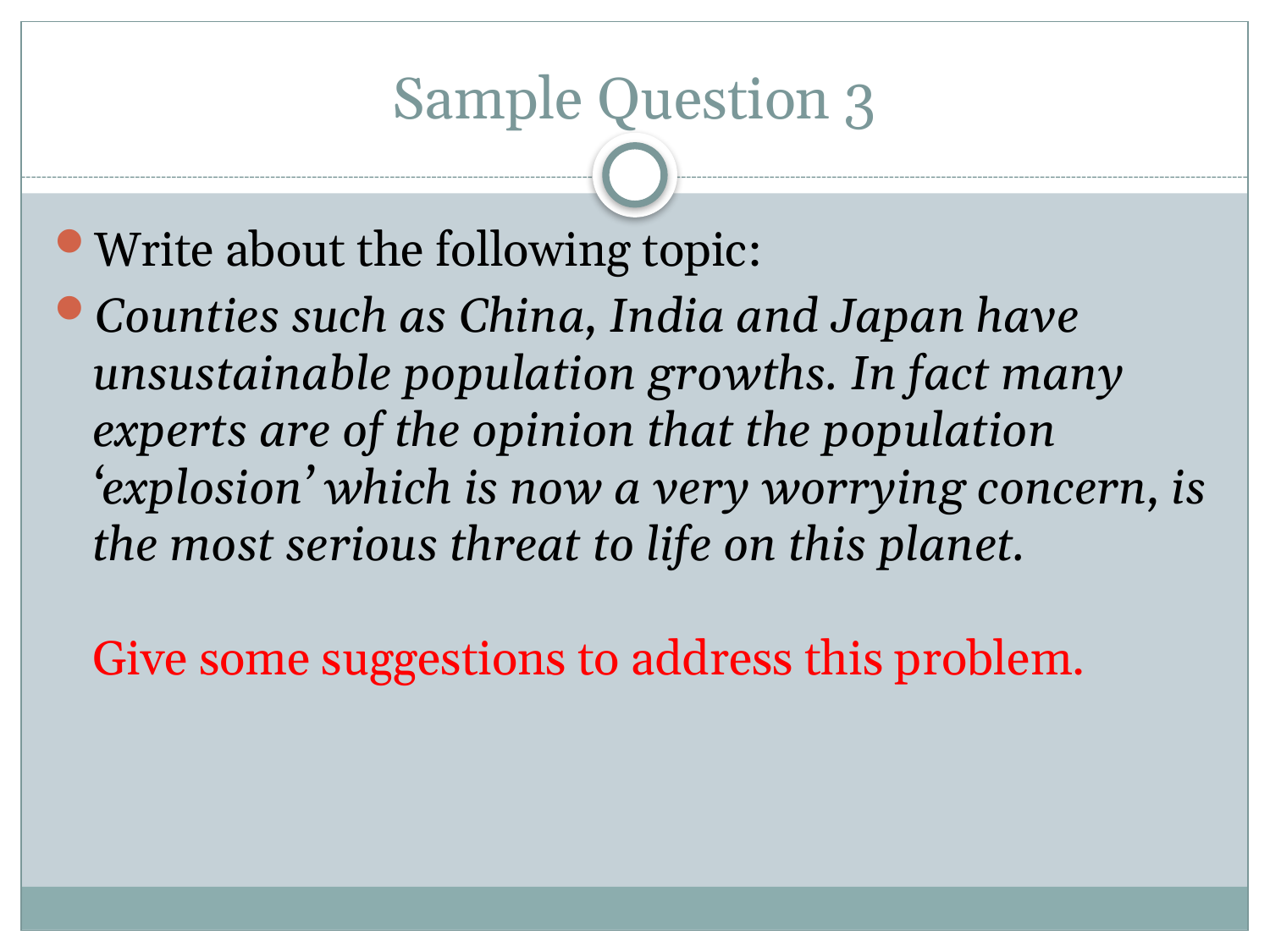

# Sample Question 3
Write about the following topic:
Counties such as China, India and Japan have unsustainable population growths. In fact many experts are of the opinion that the population ‘explosion’ which is now a very worrying concern, is the most serious threat to life on this planet.
Give some suggestions to address this problem.